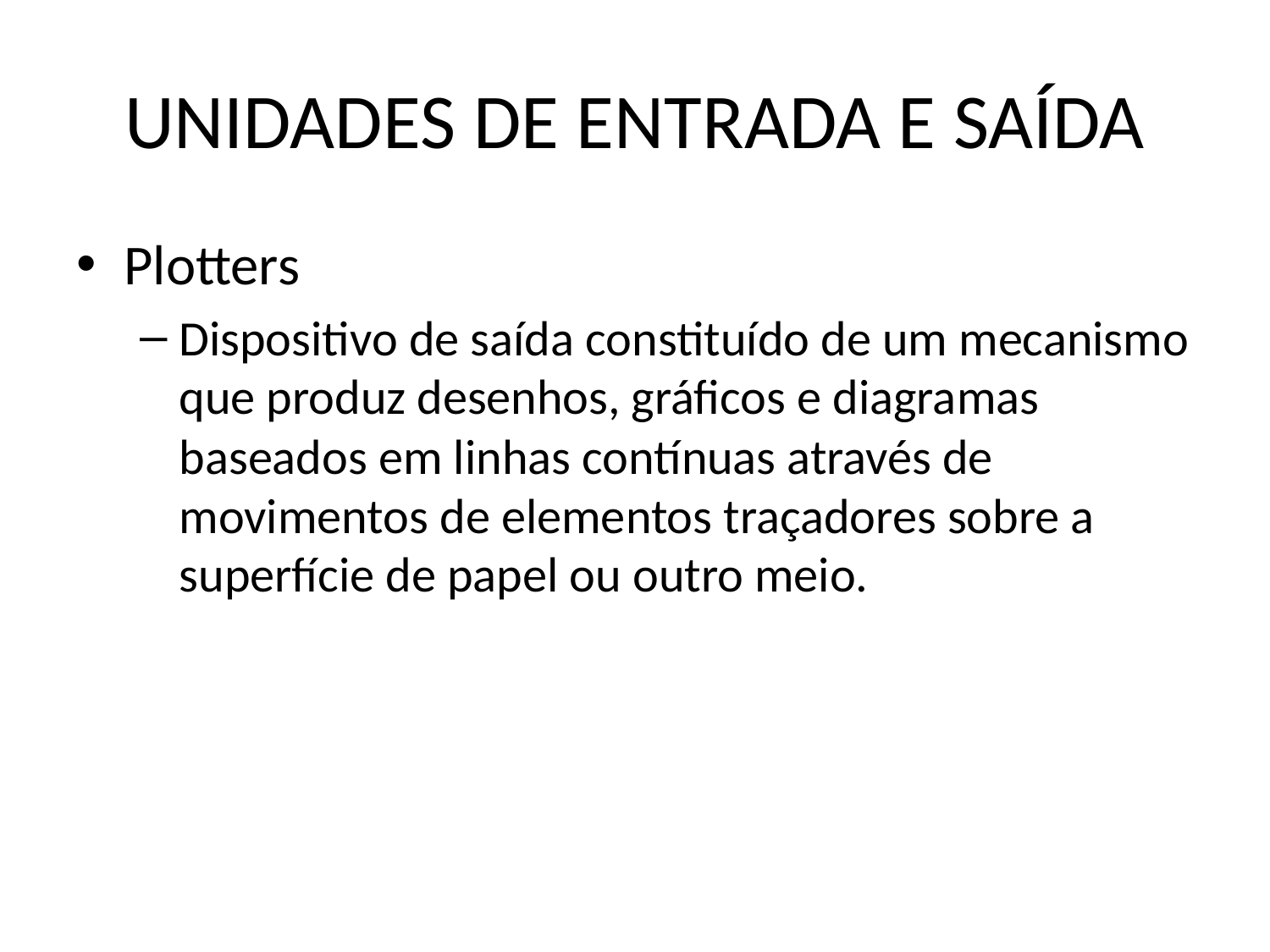

# UNIDADES DE ENTRADA E SAÍDA
Plotters
Dispositivo de saída constituído de um mecanismo que produz desenhos, gráficos e diagramas baseados em linhas contínuas através de movimentos de elementos traçadores sobre a superfície de papel ou outro meio.